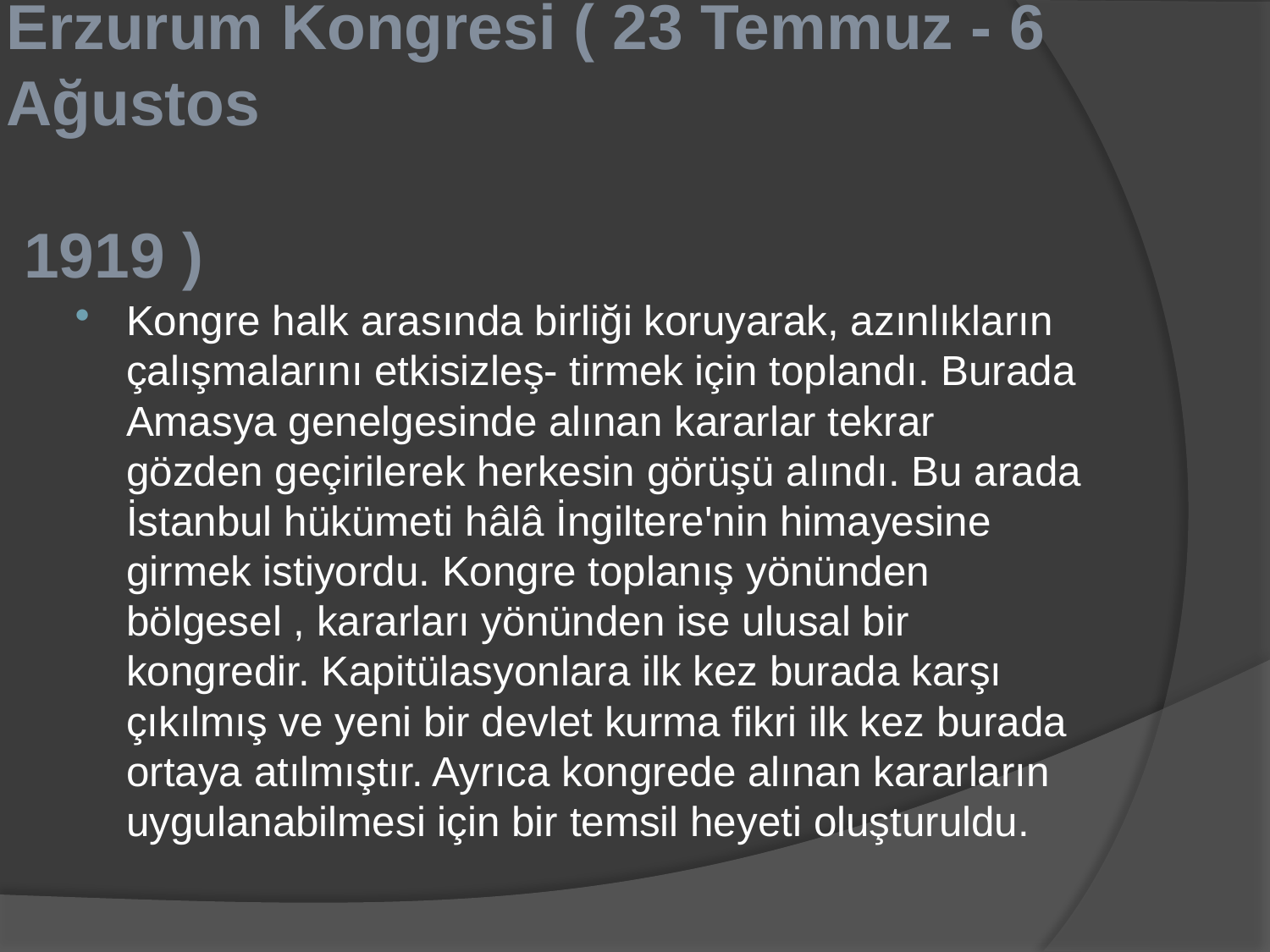

# Erzurum Kongresi ( 23 Temmuz - 6 Ağustos 1919 )
Kongre halk arasında birliği koruyarak, azınlıkların çalışmalarını etkisizleş- tirmek için toplandı. Burada Amasya genelgesinde alınan kararlar tekrar gözden geçirilerek herkesin görüşü alındı. Bu arada İstanbul hükümeti hâlâ İngiltere'nin himayesine girmek istiyordu. Kongre toplanış yönünden bölgesel , kararları yönünden ise ulusal bir kongredir. Kapitülasyonlara ilk kez burada karşı çıkılmış ve yeni bir devlet kurma fikri ilk kez burada ortaya atılmıştır. Ayrıca kongrede alınan kararların uygulanabilmesi için bir temsil heyeti oluşturuldu.